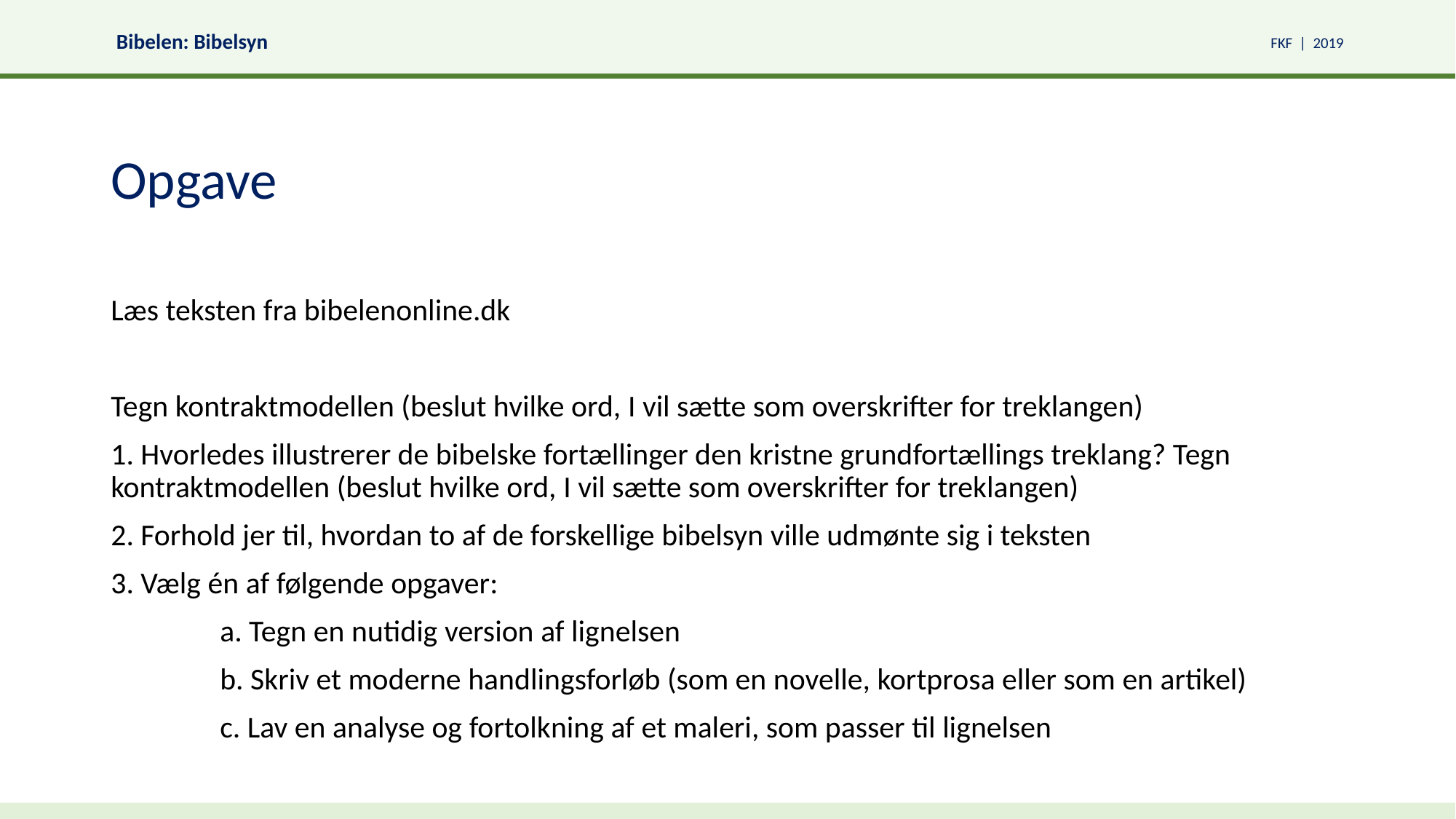

# Opgave
Læs teksten fra bibelenonline.dk

Tegn kontraktmodellen (beslut hvilke ord, I vil sætte som overskrifter for treklangen)
1. Hvorledes illustrerer de bibelske fortællinger den kristne grundfortællings treklang? Tegn kontraktmodellen (beslut hvilke ord, I vil sætte som overskrifter for treklangen)
2. Forhold jer til, hvordan to af de forskellige bibelsyn ville udmønte sig i teksten
3. Vælg én af følgende opgaver:
	a. Tegn en nutidig version af lignelsen
	b. Skriv et moderne handlingsforløb (som en novelle, kortprosa eller som en artikel)
	c. Lav en analyse og fortolkning af et maleri, som passer til lignelsen